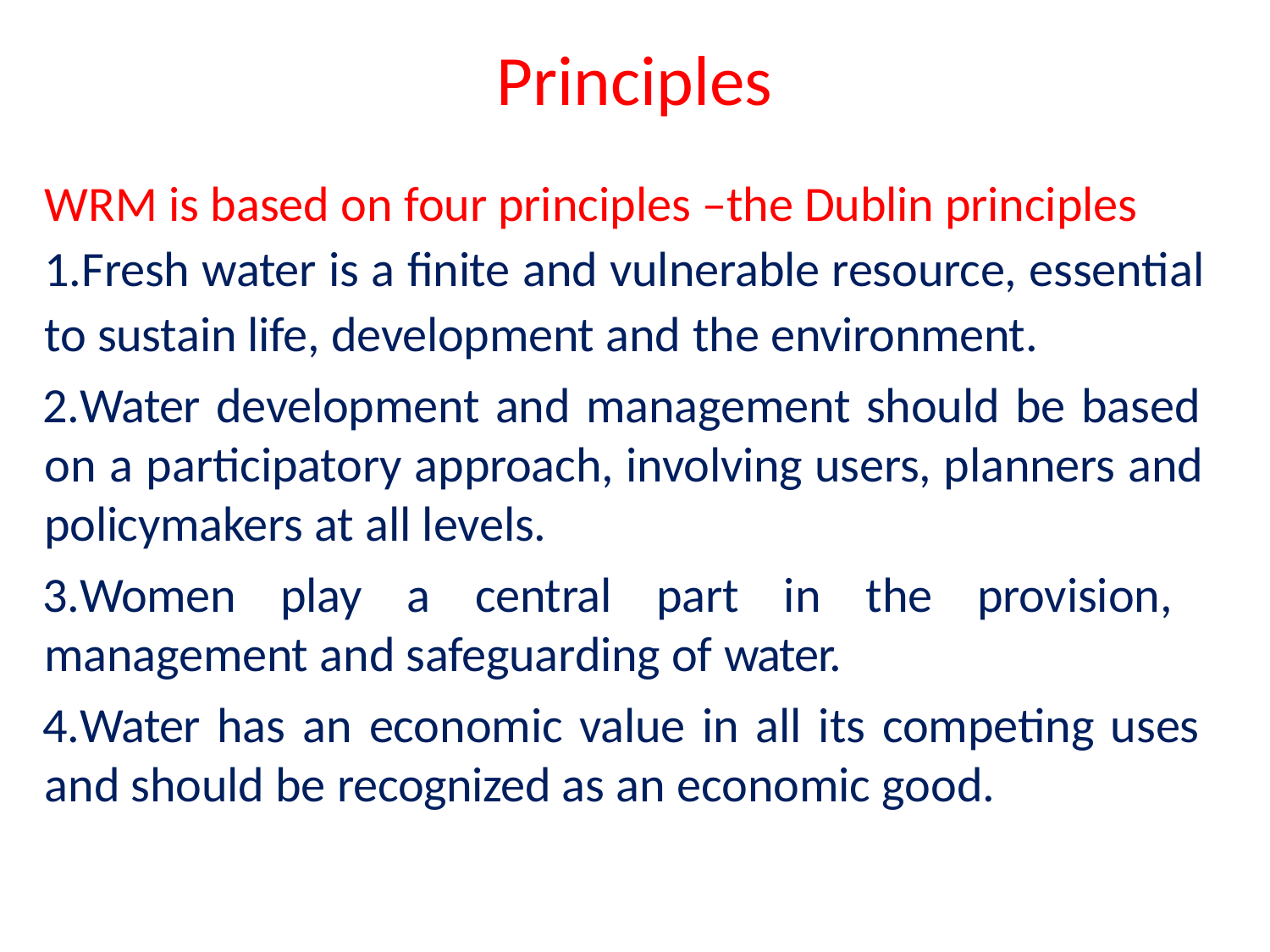

# Principles
WRM is based on four principles –the Dublin principles  1.Fresh water is a finite and vulnerable resource, essential  to sustain life, development and the environment.
Water development and management should be based  on a participatory approach, involving users, planners and  policymakers at all levels.
Women play a central part in the provision,  management and safeguarding of water.
Water has an economic value in all its competing uses  and should be recognized as an economic good.